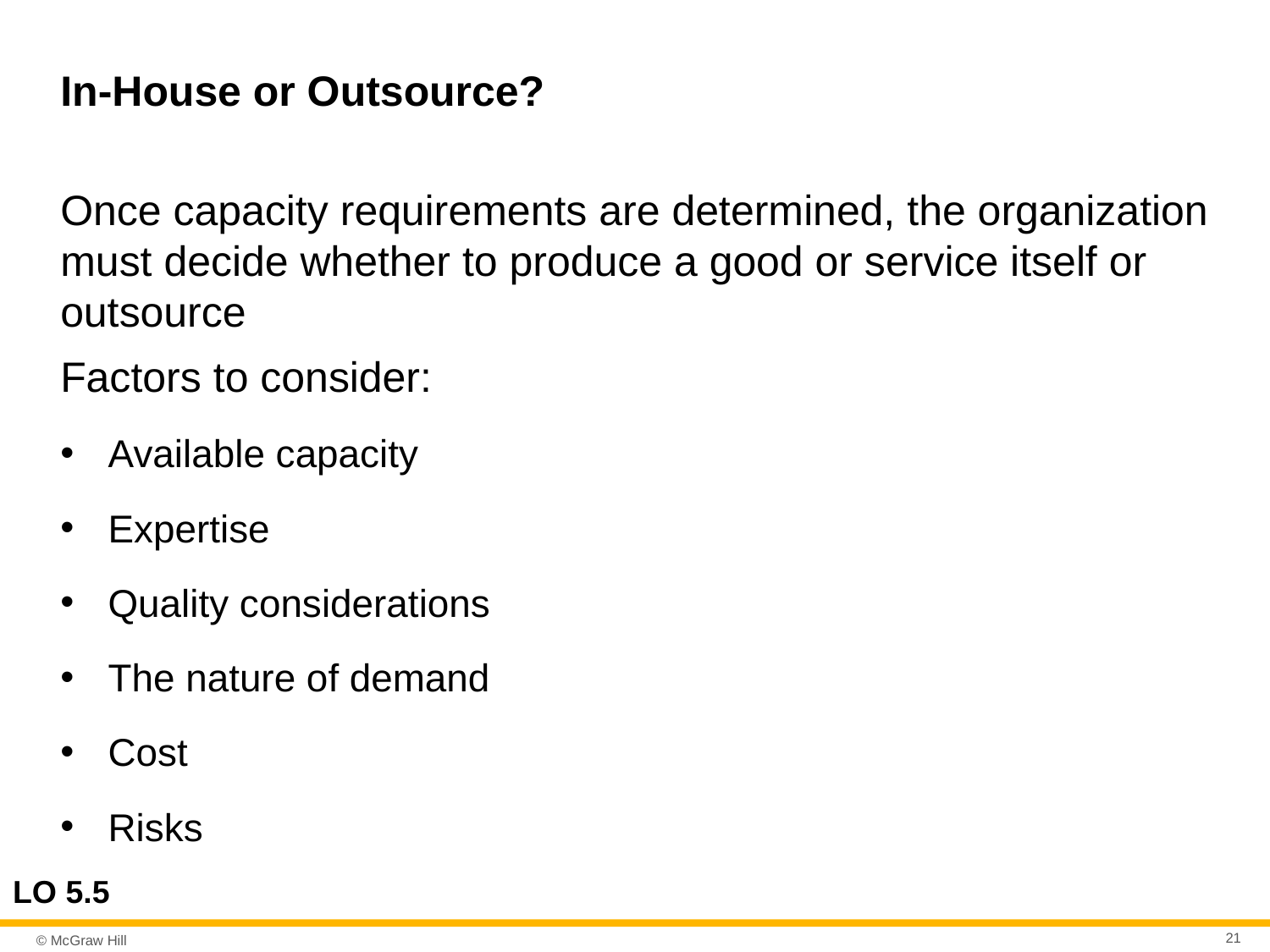

# In-House or Outsource?
Once capacity requirements are determined, the organization must decide whether to produce a good or service itself or outsource
Factors to consider:
Available capacity
Expertise
Quality considerations
The nature of demand
Cost
Risks
LO 5.5